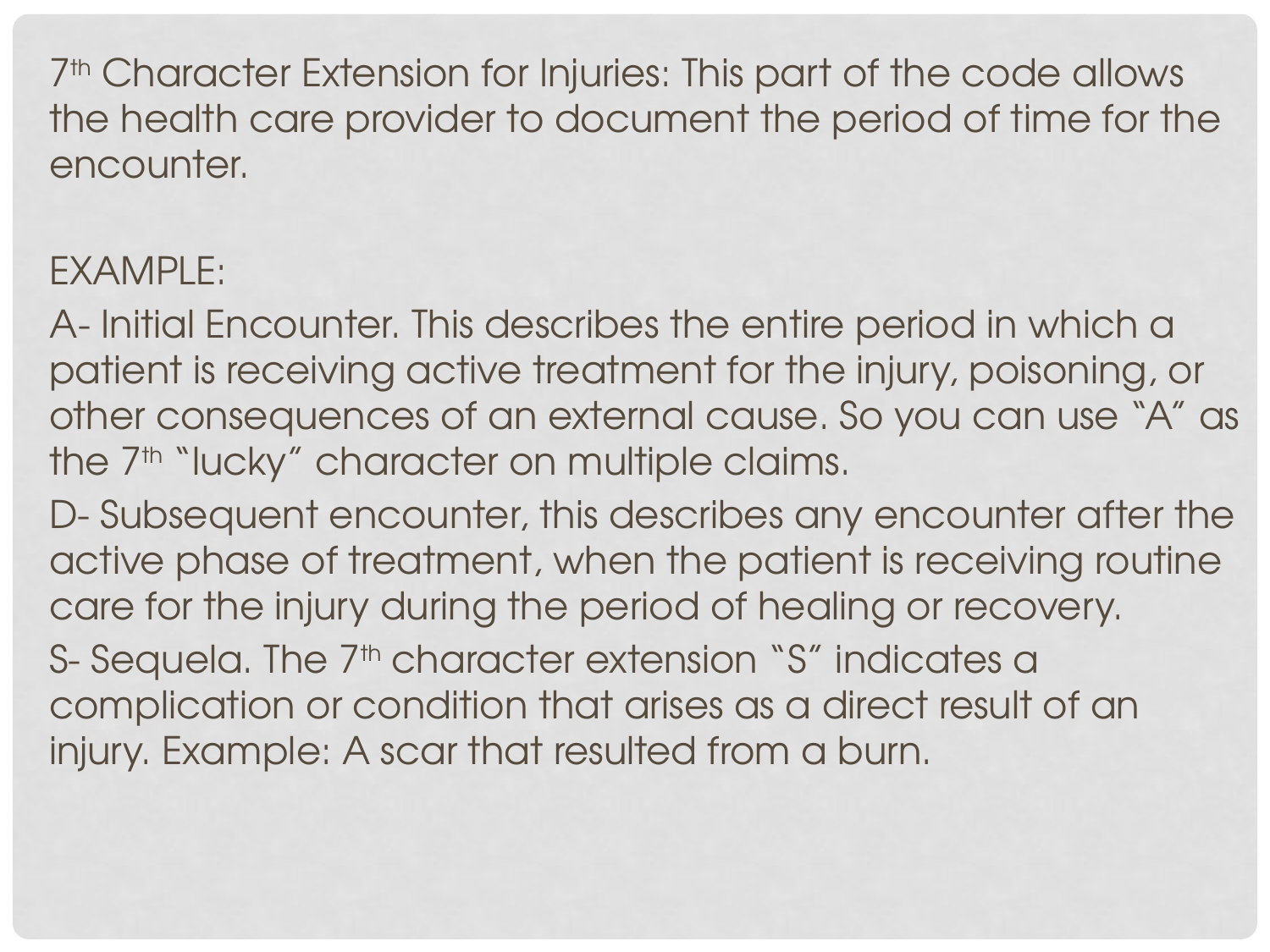

7th Character Extension for Injuries: This part of the code allows the health care provider to document the period of time for the encounter.

EXAMPLE:
A- Initial Encounter. This describes the entire period in which a patient is receiving active treatment for the injury, poisoning, or other consequences of an external cause. So you can use “A” as the 7th “lucky” character on multiple claims.
D- Subsequent encounter, this describes any encounter after the active phase of treatment, when the patient is receiving routine care for the injury during the period of healing or recovery.
S- Sequela. The 7th character extension “S” indicates a complication or condition that arises as a direct result of an injury. Example: A scar that resulted from a burn.